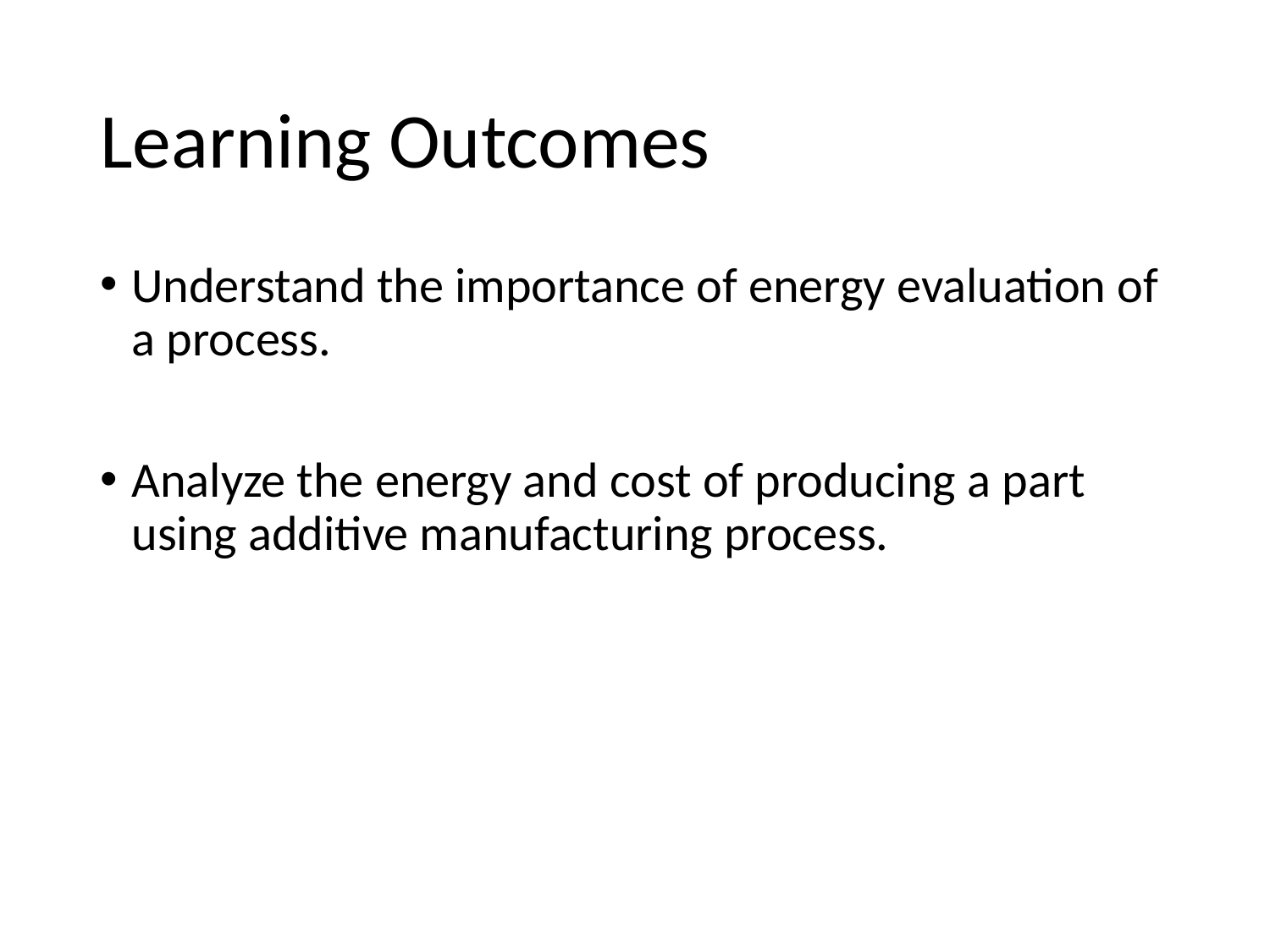

# Learning Outcomes
Understand the importance of energy evaluation of a process.

Analyze the energy and cost of producing a part using additive manufacturing process.